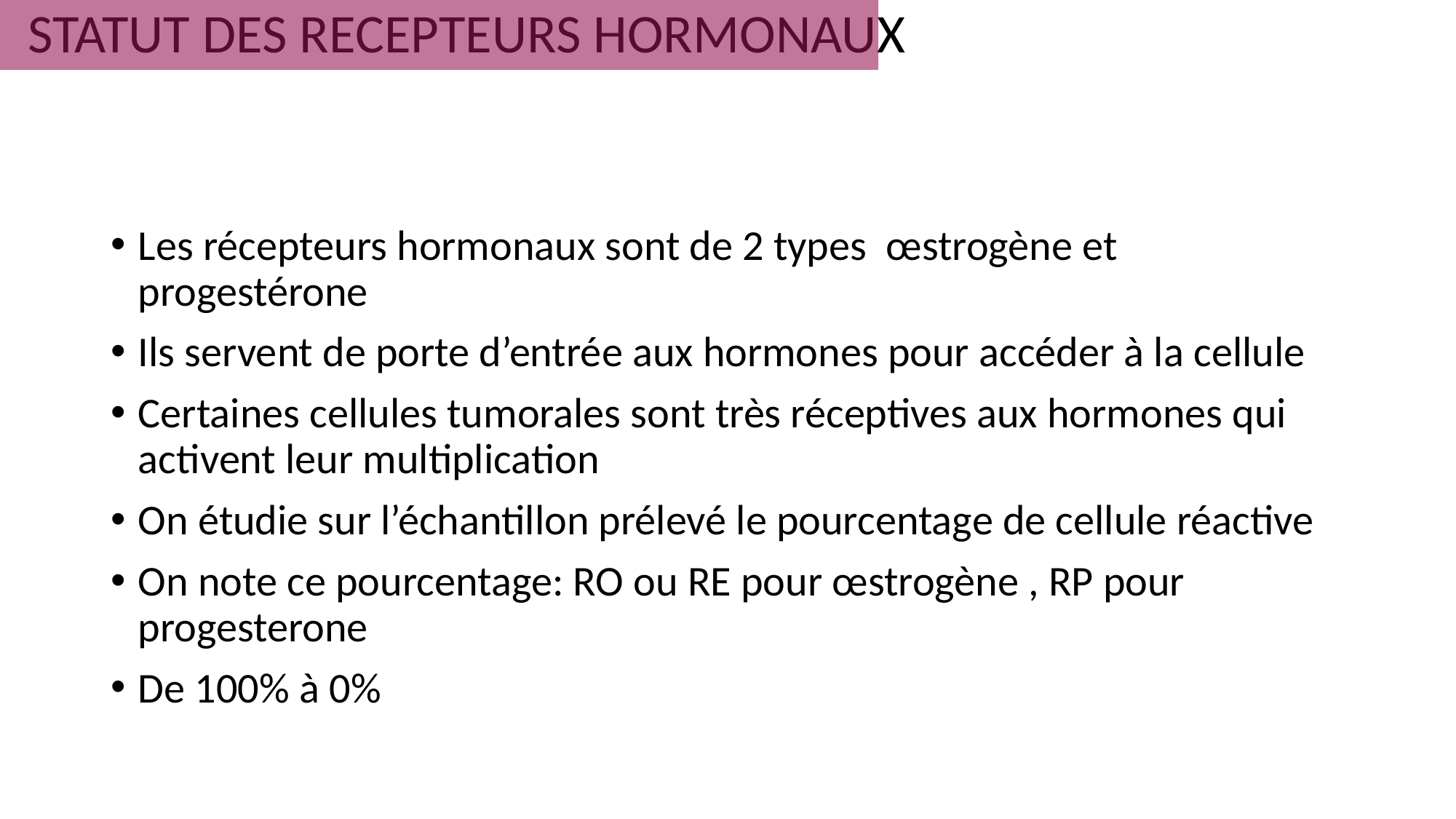

# STATUT DES RECEPTEURS HORMONAUX
Les récepteurs hormonaux sont de 2 types  œstrogène et progestérone
Ils servent de porte d’entrée aux hormones pour accéder à la cellule
Certaines cellules tumorales sont très réceptives aux hormones qui activent leur multiplication
On étudie sur l’échantillon prélevé le pourcentage de cellule réactive
On note ce pourcentage: RO ou RE pour œstrogène , RP pour progesterone
De 100% à 0%